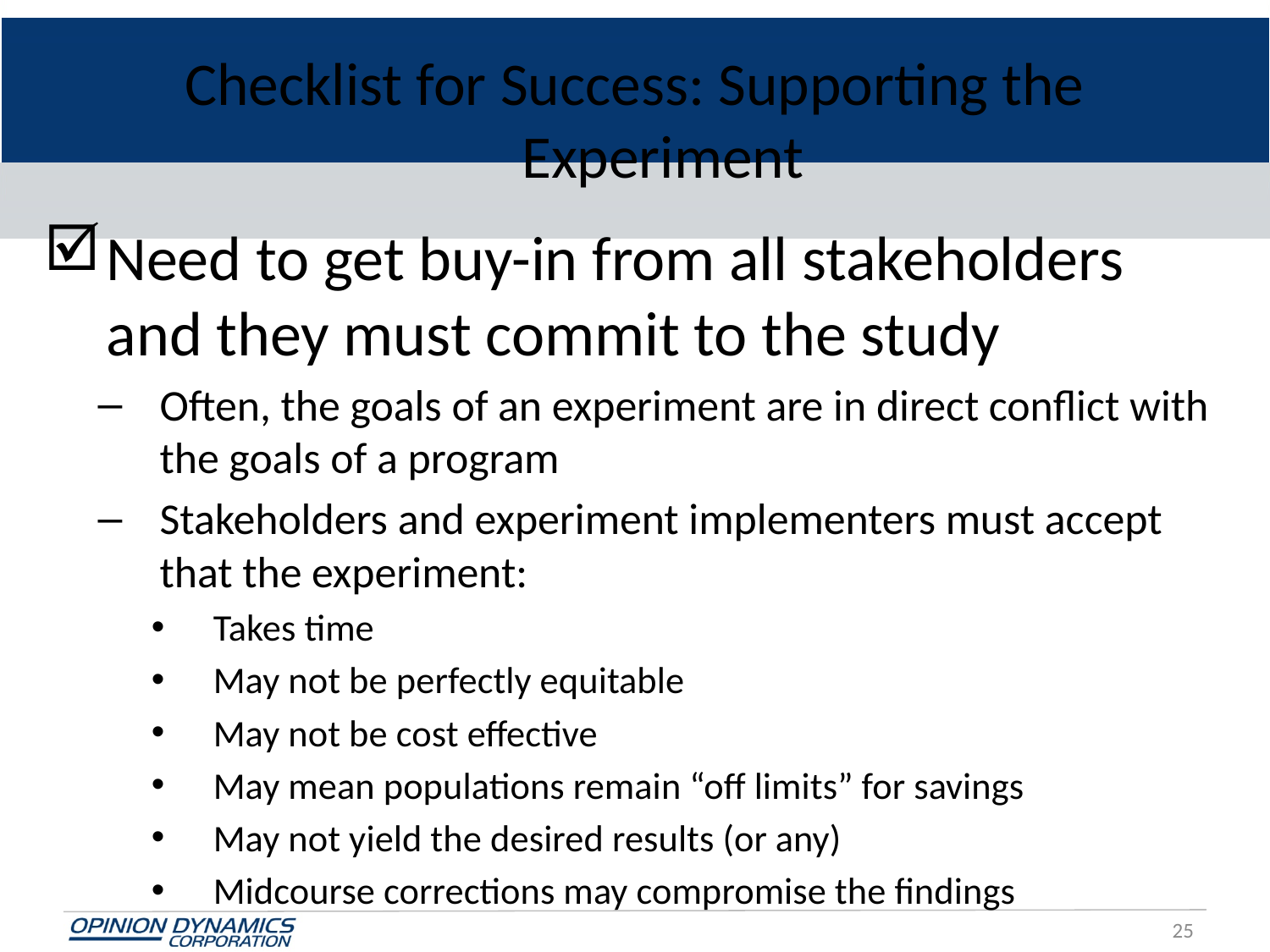

# Checklist for Success: Supporting the Experiment
Need to get buy-in from all stakeholders and they must commit to the study
Often, the goals of an experiment are in direct conflict with the goals of a program
Stakeholders and experiment implementers must accept that the experiment:
Takes time
May not be perfectly equitable
May not be cost effective
May mean populations remain “off limits” for savings
May not yield the desired results (or any)
Midcourse corrections may compromise the findings

25